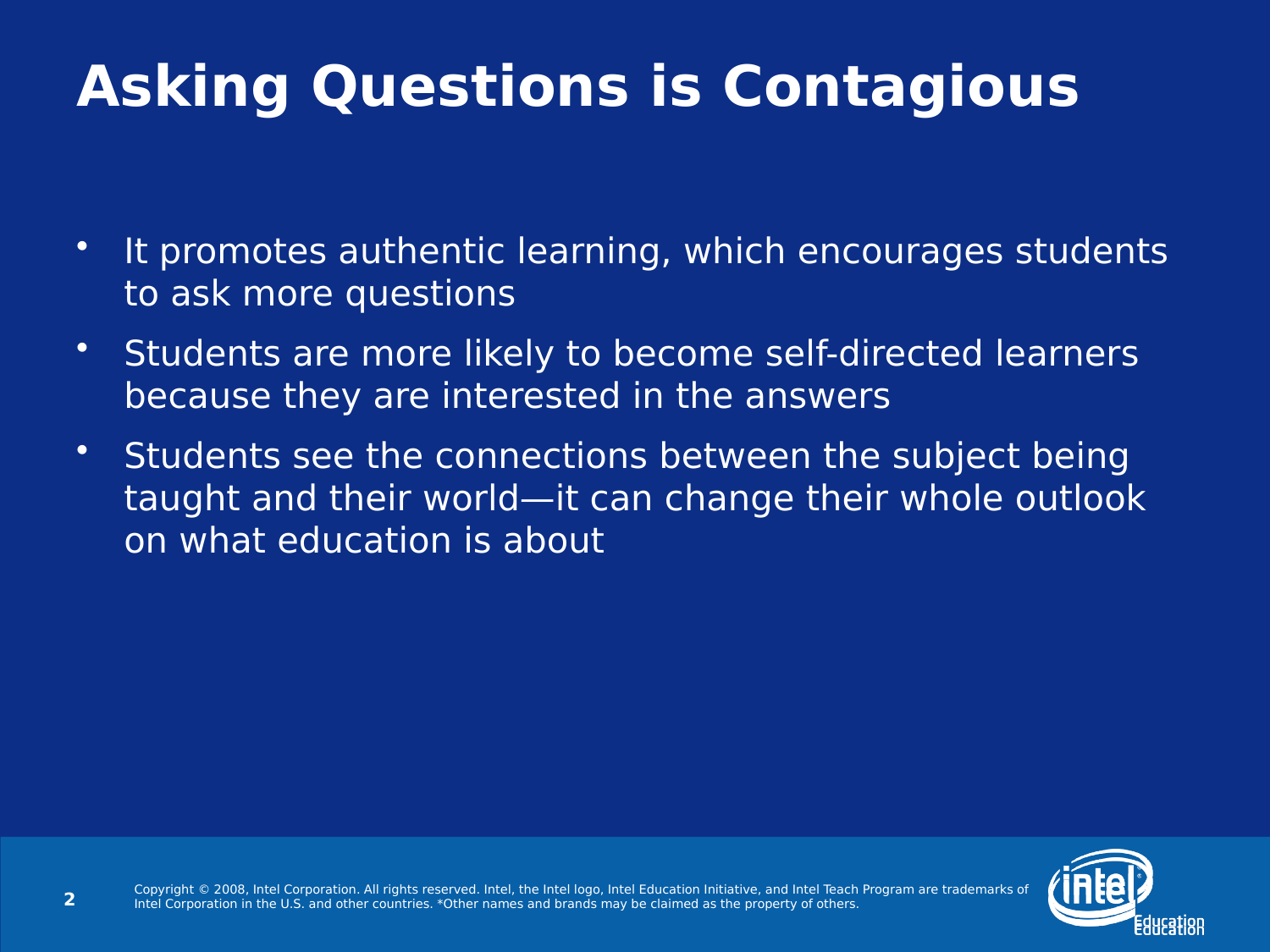

# Asking Questions is Contagious
It promotes authentic learning, which encourages students to ask more questions
Students are more likely to become self-directed learners because they are interested in the answers
Students see the connections between the subject being taught and their world—it can change their whole outlook on what education is about

2